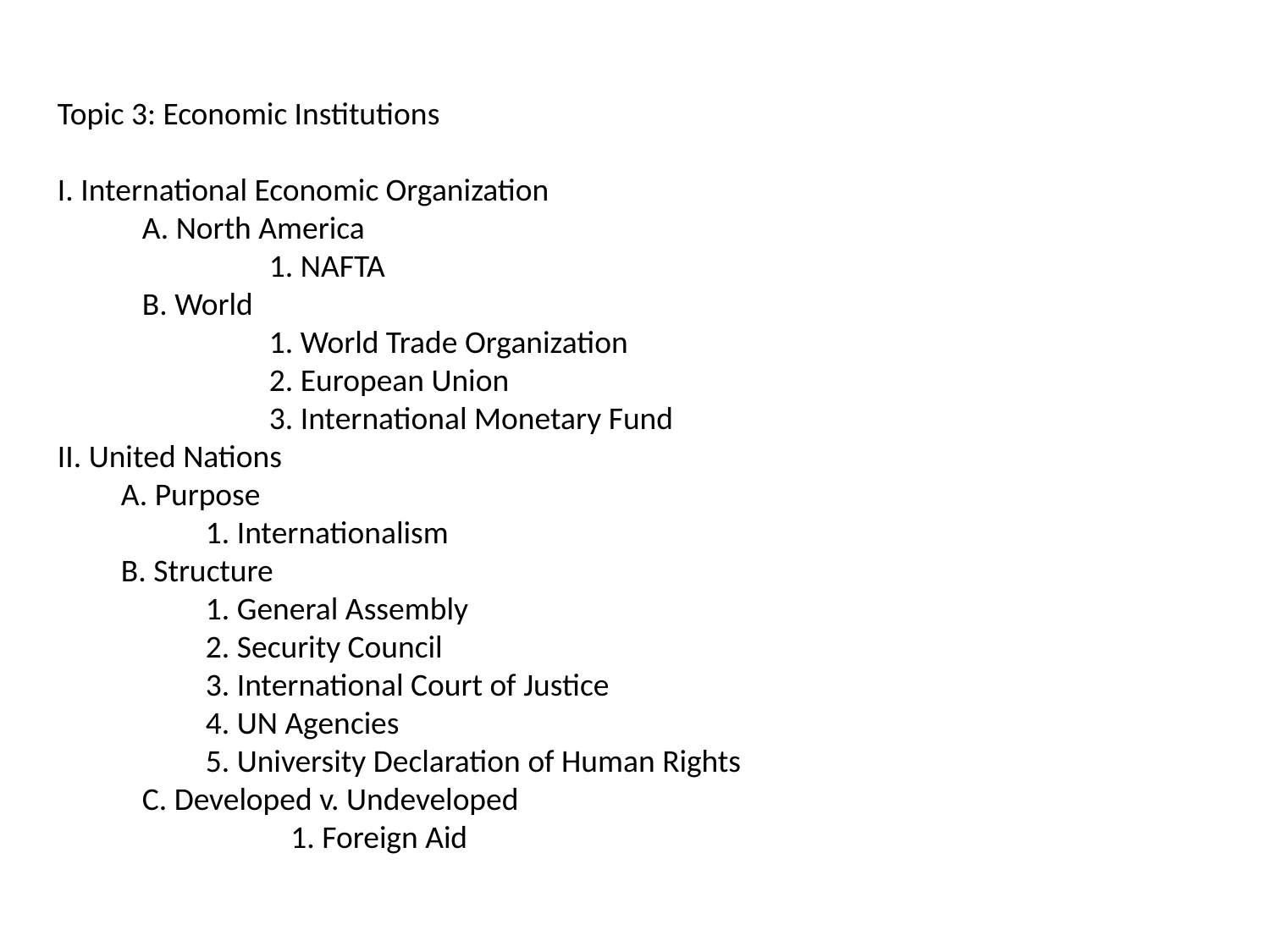

Topic 3: Economic Institutions

I. International Economic Organization
	A. North America
		1. NAFTA
	B. World
		1. World Trade Organization
		2. European Union
		3. International Monetary Fund
II. United Nations
A. Purpose
	1. Internationalism
B. Structure
	1. General Assembly
	2. Security Council
	3. International Court of Justice
	4. UN Agencies
	5. University Declaration of Human Rights
	C. Developed v. Undeveloped
		   1. Foreign Aid